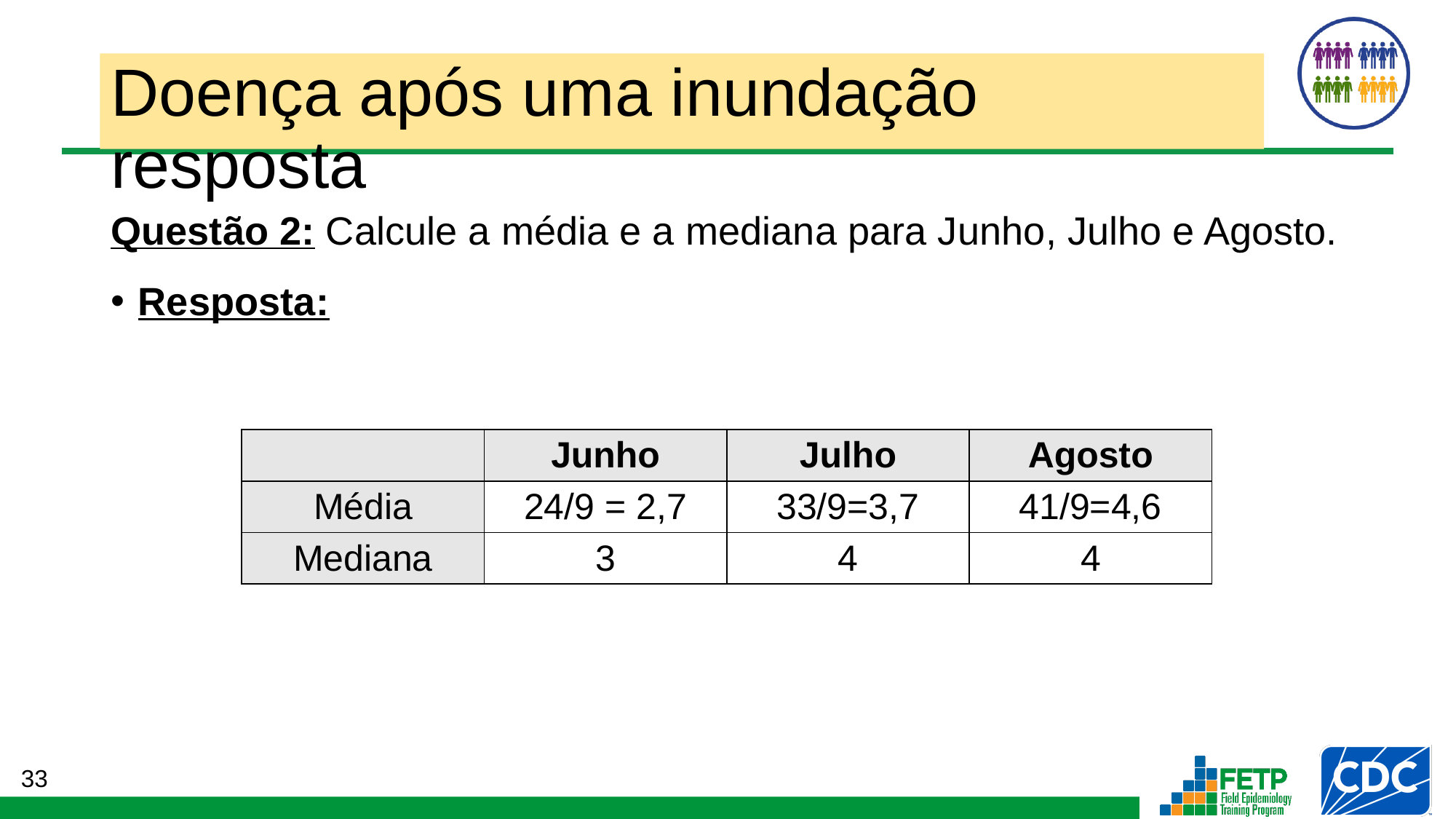

# Doença após uma inundação resposta
Questão 2: Calcule a média e a mediana para Junho, Julho e Agosto.
Resposta:

|  | Junho | Julho | Agosto |
| --- | --- | --- | --- |
| Média | 24/9 = 2,7 | 33/9=3,7 | 41/9=4,6 |
| Mediana | 3 | 4 | 4 |